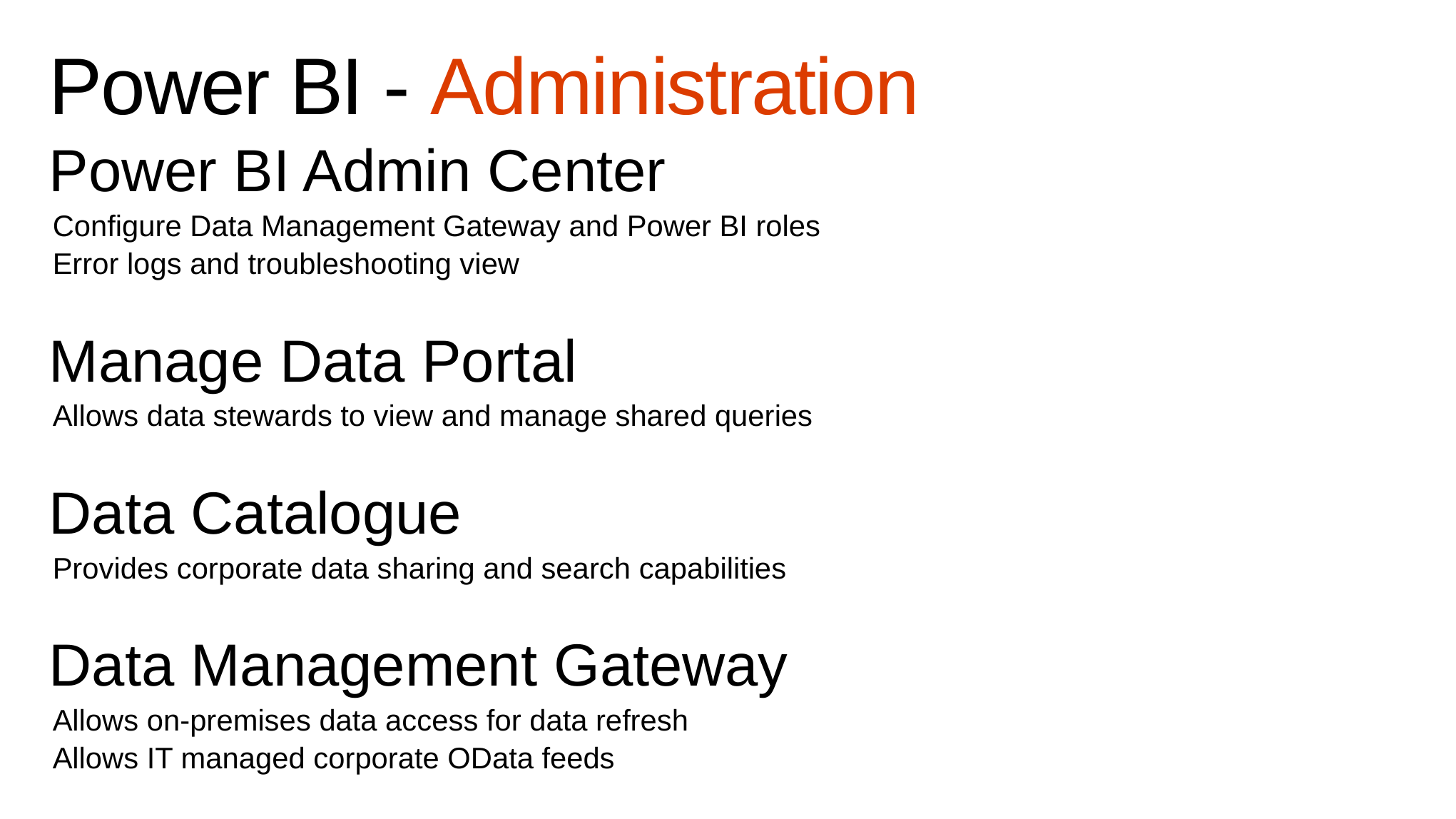

# Power BI - Administration
Power BI Admin Center
Configure Data Management Gateway and Power BI roles
Error logs and troubleshooting view

Manage Data Portal
Allows data stewards to view and manage shared queries

Data Catalogue
Provides corporate data sharing and search capabilities

Data Management Gateway
Allows on-premises data access for data refresh
Allows IT managed corporate OData feeds